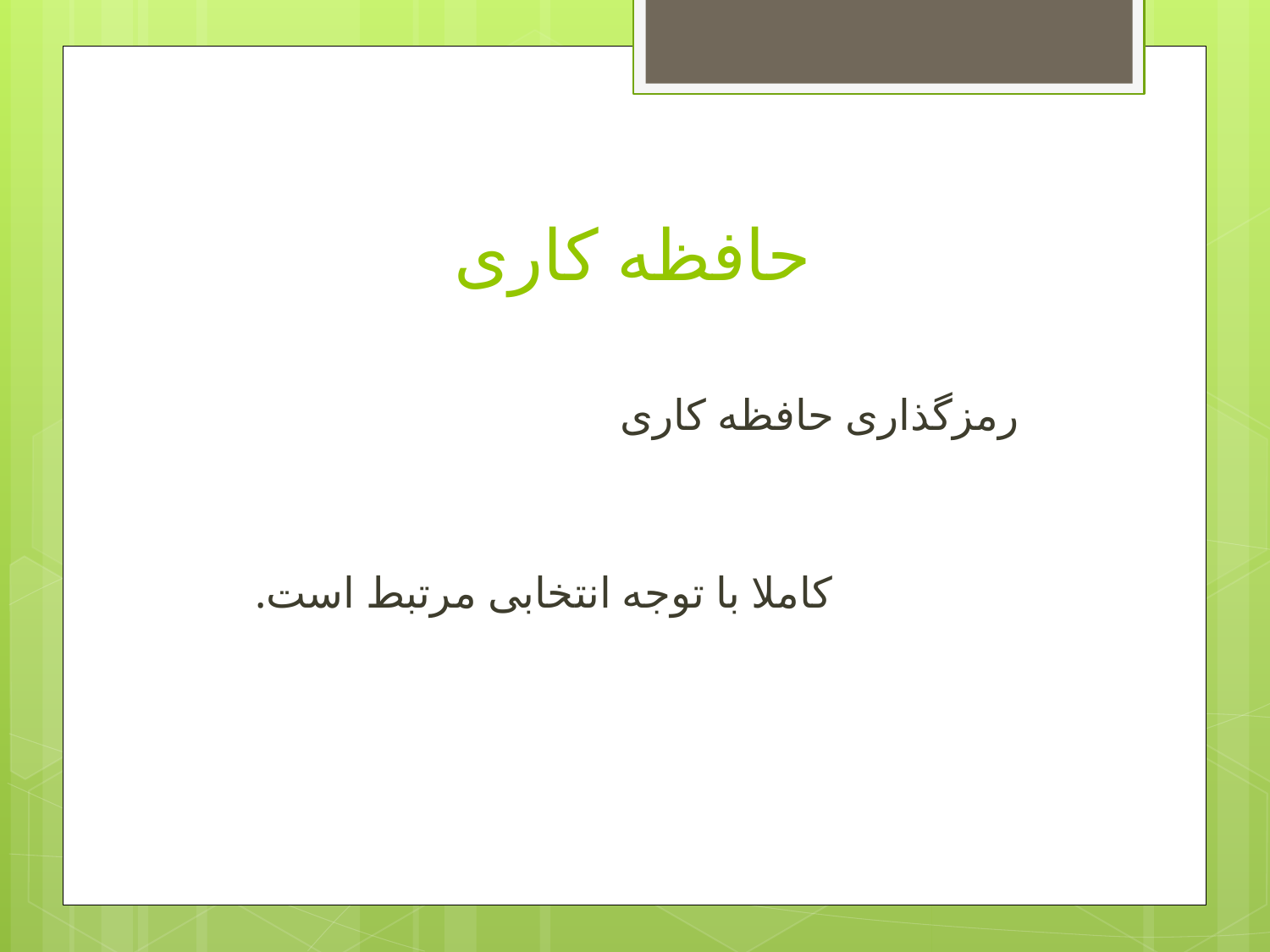

# حافظه کاری

    رمزگذاری حافظه کاری

                     کاملا با توجه انتخابی مرتبط است.